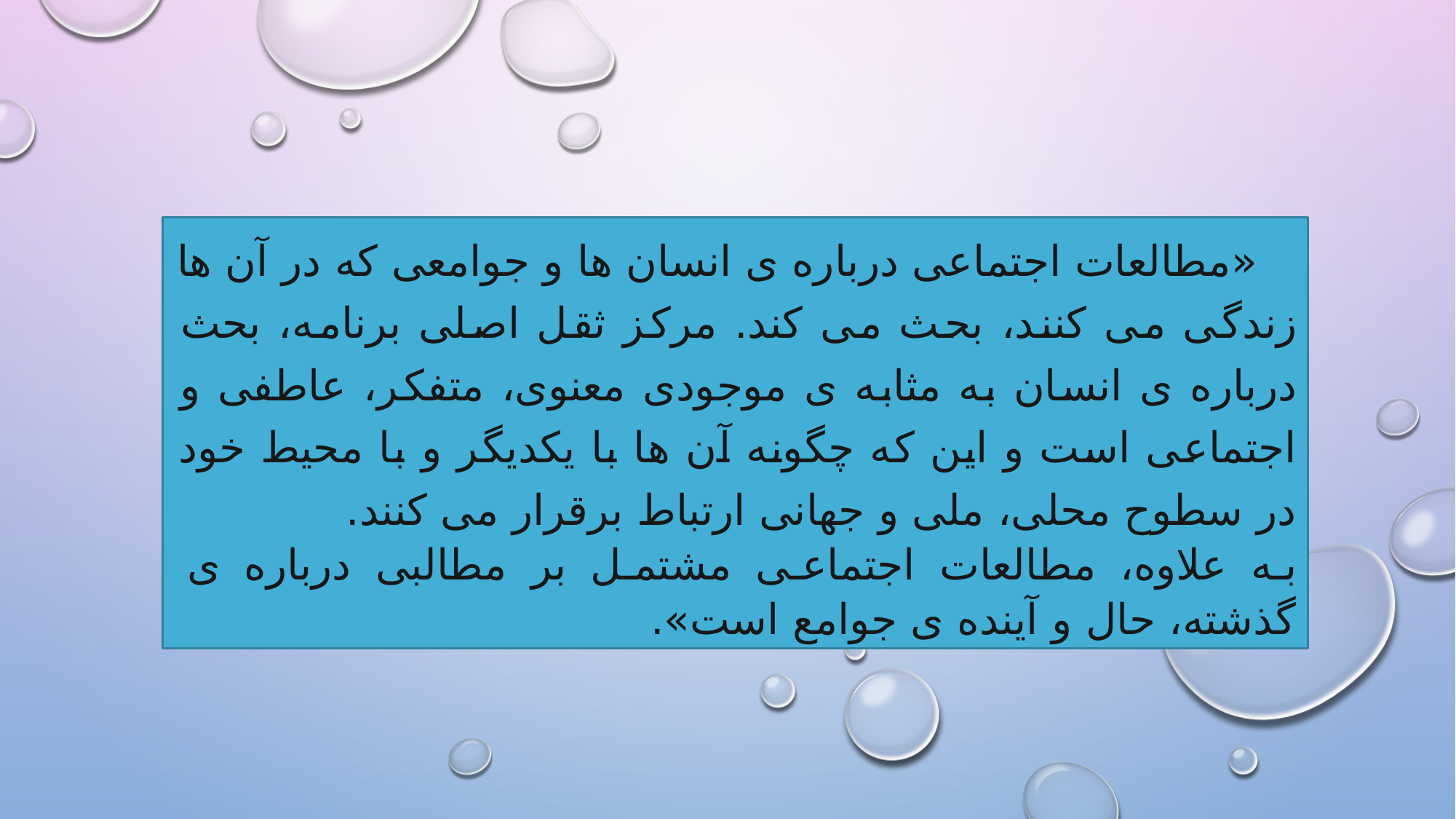

«مطالعات اجتماعی درباره ی انسان ها و جوامعی که در آن ها زندگی می کنند، بحث می کند. مرکز ثقل اصلی برنامه، بحث درباره ی انسان به مثابه ی موجودی معنوی، متفکر، عاطفی و اجتماعی است و اين که چگونه آن ها با يکديگر و با محيط خود در سطوح محلی، ملی و جهانی ارتباط برقرار می کنند.
به علاوه، مطالعات اجتماعی مشتمل بر مطالبی درباره ی گذشته، حال و آينده ی جوامع است».